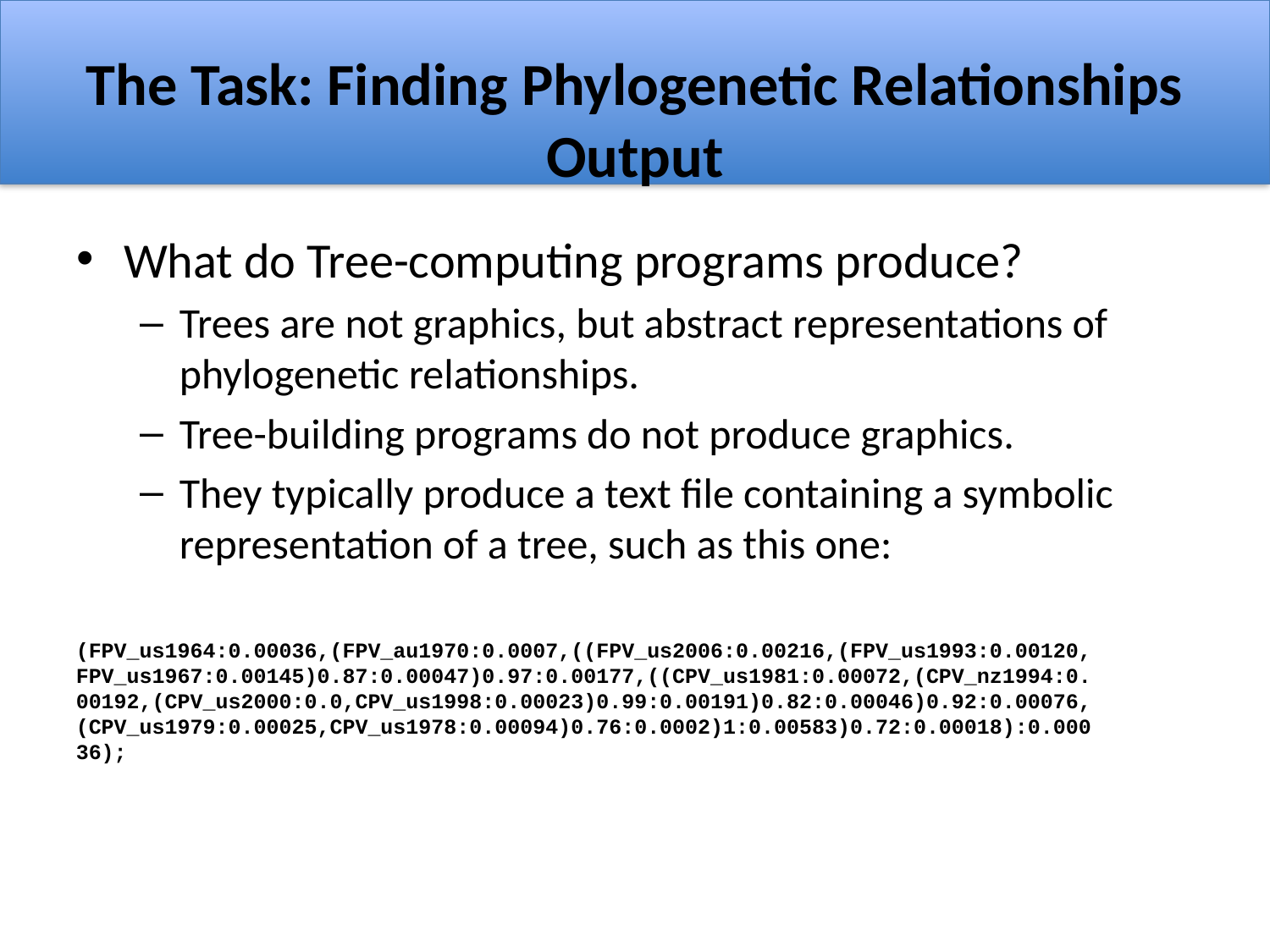

# The Task: Finding Phylogenetic Relationships Output
What do Tree-computing programs produce?
Trees are not graphics, but abstract representations of phylogenetic relationships.
Tree-building programs do not produce graphics.
They typically produce a text file containing a symbolic representation of a tree, such as this one:

(FPV_us1964:0.00036,(FPV_au1970:0.0007,((FPV_us2006:0.00216,(FPV_us1993:0.00120,
FPV_us1967:0.00145)0.87:0.00047)0.97:0.00177,((CPV_us1981:0.00072,(CPV_nz1994:0.
00192,(CPV_us2000:0.0,CPV_us1998:0.00023)0.99:0.00191)0.82:0.00046)0.92:0.00076,
(CPV_us1979:0.00025,CPV_us1978:0.00094)0.76:0.0002)1:0.00583)0.72:0.00018):0.000
36);